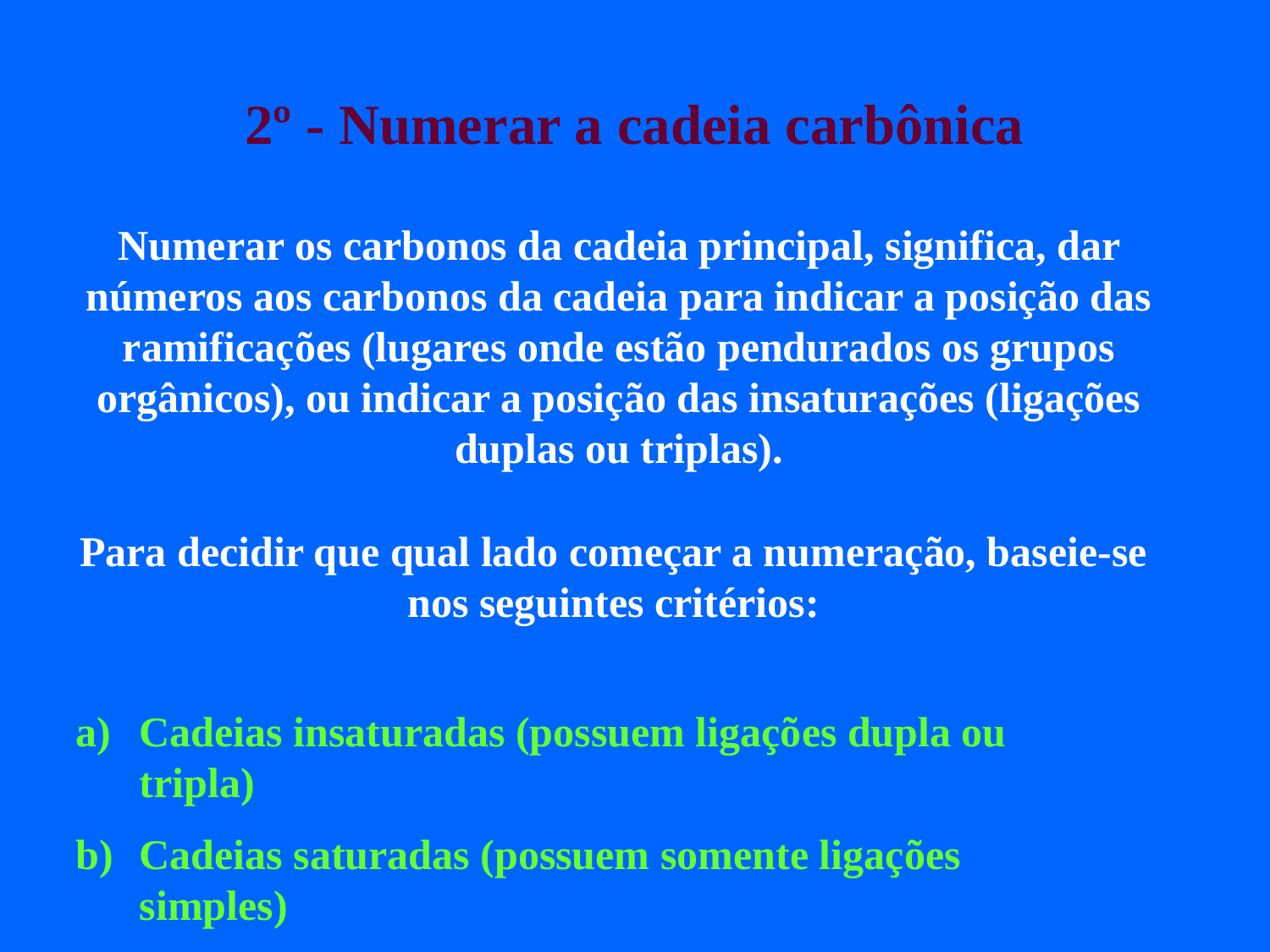

# 2º - Numerar a cadeia carbônica
Numerar os carbonos da cadeia principal, significa, dar números aos carbonos da cadeia para indicar a posição das ramificações (lugares onde estão pendurados os grupos orgânicos), ou indicar a posição das insaturações (ligações duplas ou triplas).
Para decidir que qual lado começar a numeração, baseie-se nos seguintes critérios:

Cadeias insaturadas (possuem ligações dupla ou tripla)
Cadeias saturadas (possuem somente ligações simples)